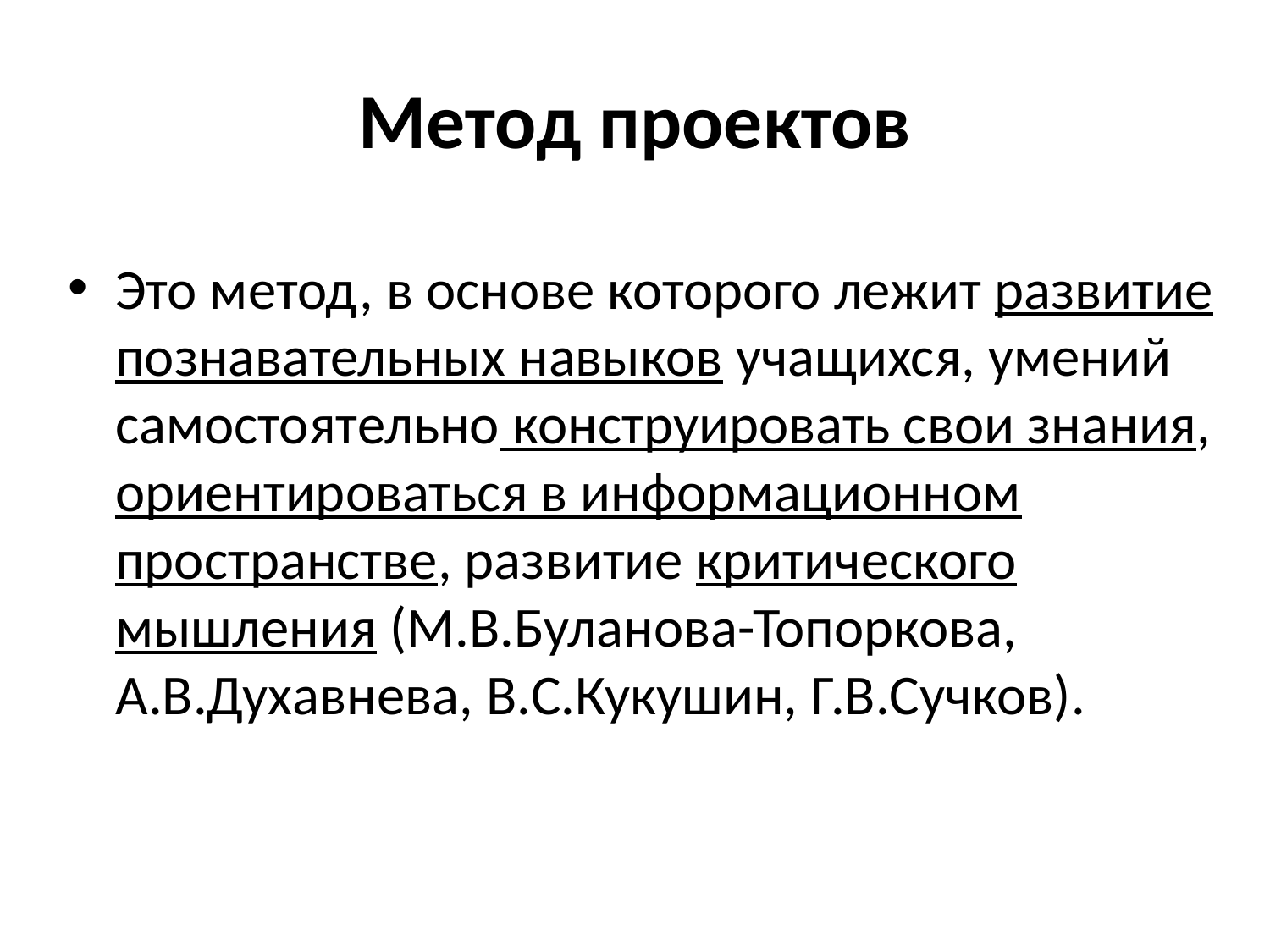

# Метод проектов
Это метод, в основе которого лежит развитие познавательных навыков учащихся, умений самостоятельно конструировать свои знания, ориентироваться в информационном пространстве, развитие критического мышления (М.В.Буланова-Топоркова, А.В.Духавнева, В.С.Кукушин, Г.В.Сучков).